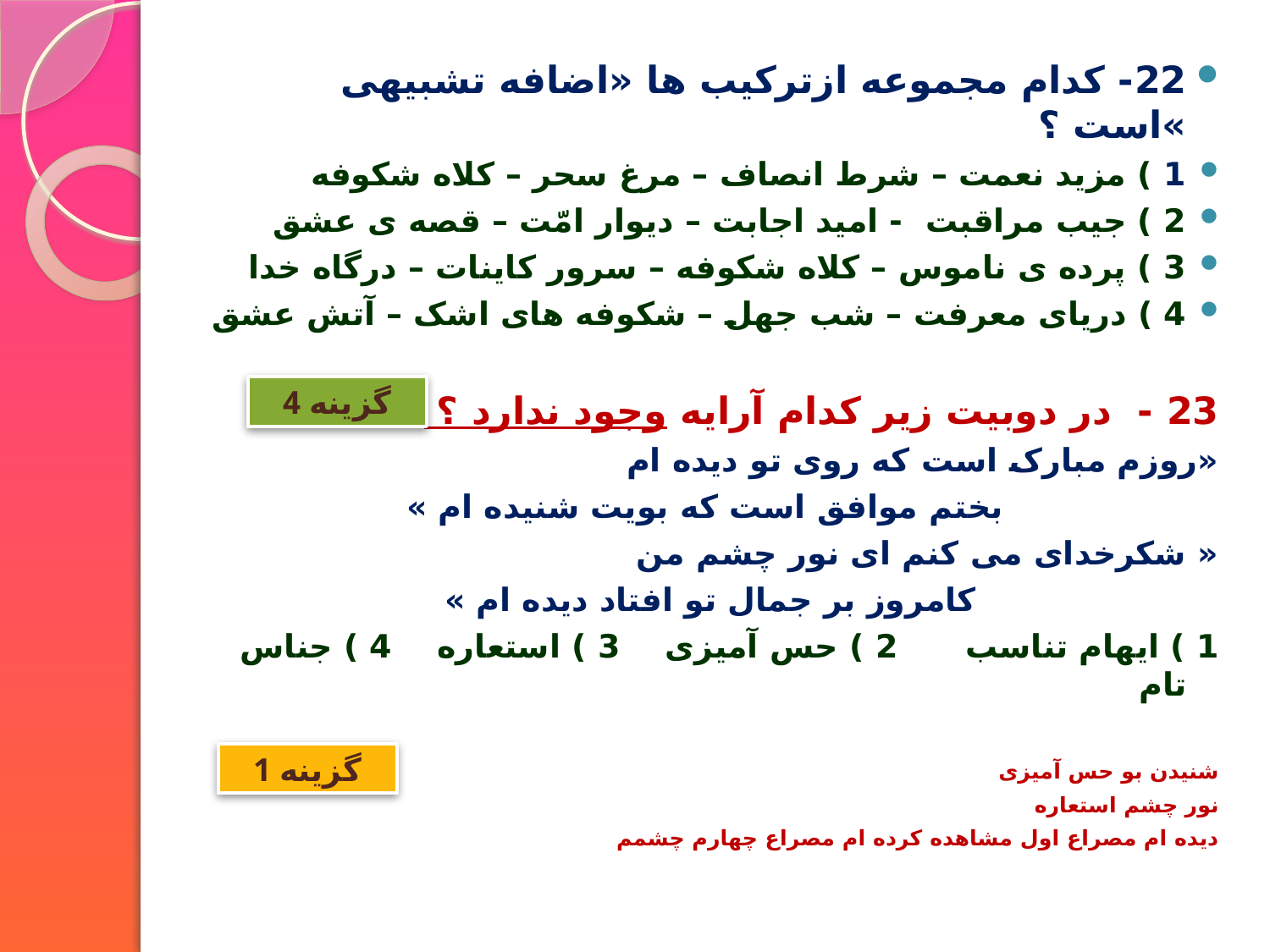

22- کدام مجموعه ازترکیب ها «اضافه تشبیهی »است ؟
1 ) مزید نعمت – شرط انصاف – مرغ سحر – کلاه شکوفه
2 ) جیب مراقبت  - امید اجابت – دیوار امّت – قصه ی عشق
3 ) پرده ی ناموس – کلاه شکوفه – سرور کاینات – درگاه خدا
4 ) دریای معرفت – شب جهل – شکوفه های اشک – آتش عشق

23 -  در دوبیت زیر کدام آرایه وجود ندارد ؟
«روزم مبارک است که روی تو دیده ام
بختم موافق است که بویت شنیده ام »
« شکرخدای می کنم ای نور چشم من
کامروز بر جمال تو افتاد دیده ام »
1 ) ایهام تناسب      2 ) حس آمیزی    3 ) استعاره    4 ) جناس تام

شنیدن بو حس آمیزی
نور چشم استعاره
دیده ام مصراع اول مشاهده کرده ام مصراع چهارم چشمم
گزینه 4
گزینه 1